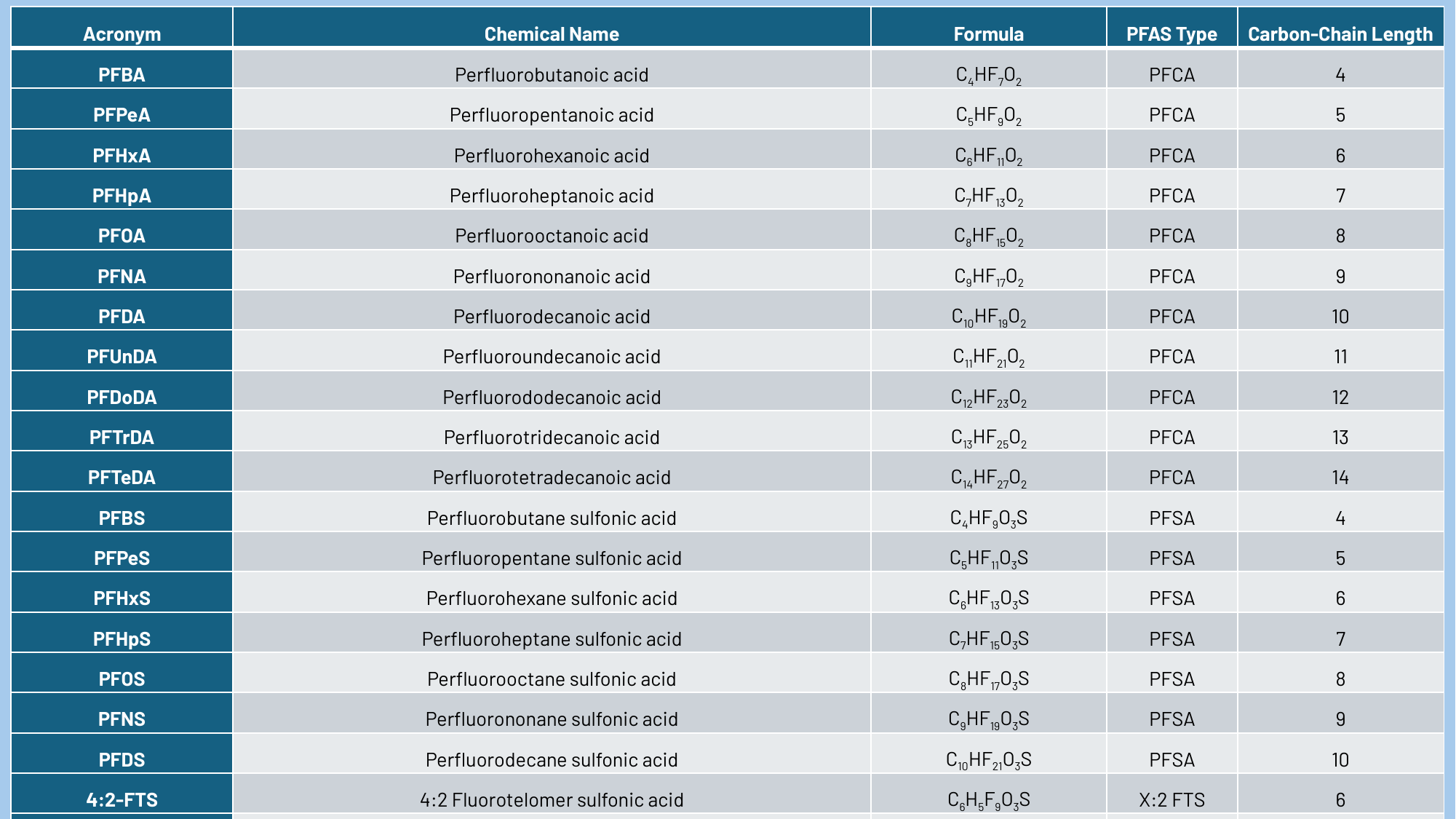

| Acronym | Chemical Name | Formula | PFAS Type | Carbon-Chain Length |
| --- | --- | --- | --- | --- |
| PFBA | Perfluorobutanoic acid | C4HF7O2 | PFCA | 4 |
| PFPeA | Perfluoropentanoic acid | C5HF9O2 | PFCA | 5 |
| PFHxA | Perfluorohexanoic acid | C6HF11O2 | PFCA | 6 |
| PFHpA | Perfluoroheptanoic acid | C7HF13O2 | PFCA | 7 |
| PFOA | Perfluorooctanoic acid | C8HF15O2 | PFCA | 8 |
| PFNA | Perfluorononanoic acid | C9HF17O2 | PFCA | 9 |
| PFDA | Perfluorodecanoic acid | C10HF19O2 | PFCA | 10 |
| PFUnDA | Perfluoroundecanoic acid | C11HF21O2 | PFCA | 11 |
| PFDoDA | Perfluorododecanoic acid | C12HF23O2 | PFCA | 12 |
| PFTrDA | Perfluorotridecanoic acid | C13HF25O2 | PFCA | 13 |
| PFTeDA | Perfluorotetradecanoic acid | C14HF27O2 | PFCA | 14 |
| PFBS | Perfluorobutane sulfonic acid | C4HF9O3S | PFSA | 4 |
| PFPeS | Perfluoropentane sulfonic acid | C5HF11O3S | PFSA | 5 |
| PFHxS | Perfluorohexane sulfonic acid | C6HF13O3S | PFSA | 6 |
| PFHpS | Perfluoroheptane sulfonic acid | C7HF15O3S | PFSA | 7 |
| PFOS | Perfluorooctane sulfonic acid | C8HF17O3S | PFSA | 8 |
| PFNS | Perfluorononane sulfonic acid | C9HF19O3S | PFSA | 9 |
| PFDS | Perfluorodecane sulfonic acid | C10HF21O3S | PFSA | 10 |
| 4:2-FTS | 4:2 Fluorotelomer sulfonic acid | C6H5F9O3S | X:2 FTS | 6 |
| 6:2-FTS | 6:2 Fluorotelomer sulfonic acid | C8H5F13O3S | X:2 FTS | 8 |
| 8:2-FTS | 8:2 Fluorotelomer sulfonic acid | C10H5F17O3S | X:2 FTS | 10 |
| FOSA | Perfluorooctanesulfonamide | C8H2F17NO2S | FASA | 8 |
| N-MeFOSAA | 2-(N-methylperfluorooctane sulfonamido)acetic acid | C11H6F17NO4S | FASAA | 11 |
| N-EtFOSAA | N-ethylperfluorooctane sulfonamidoacetic acid | C12H8F17NO4S | FASAA | 12 |